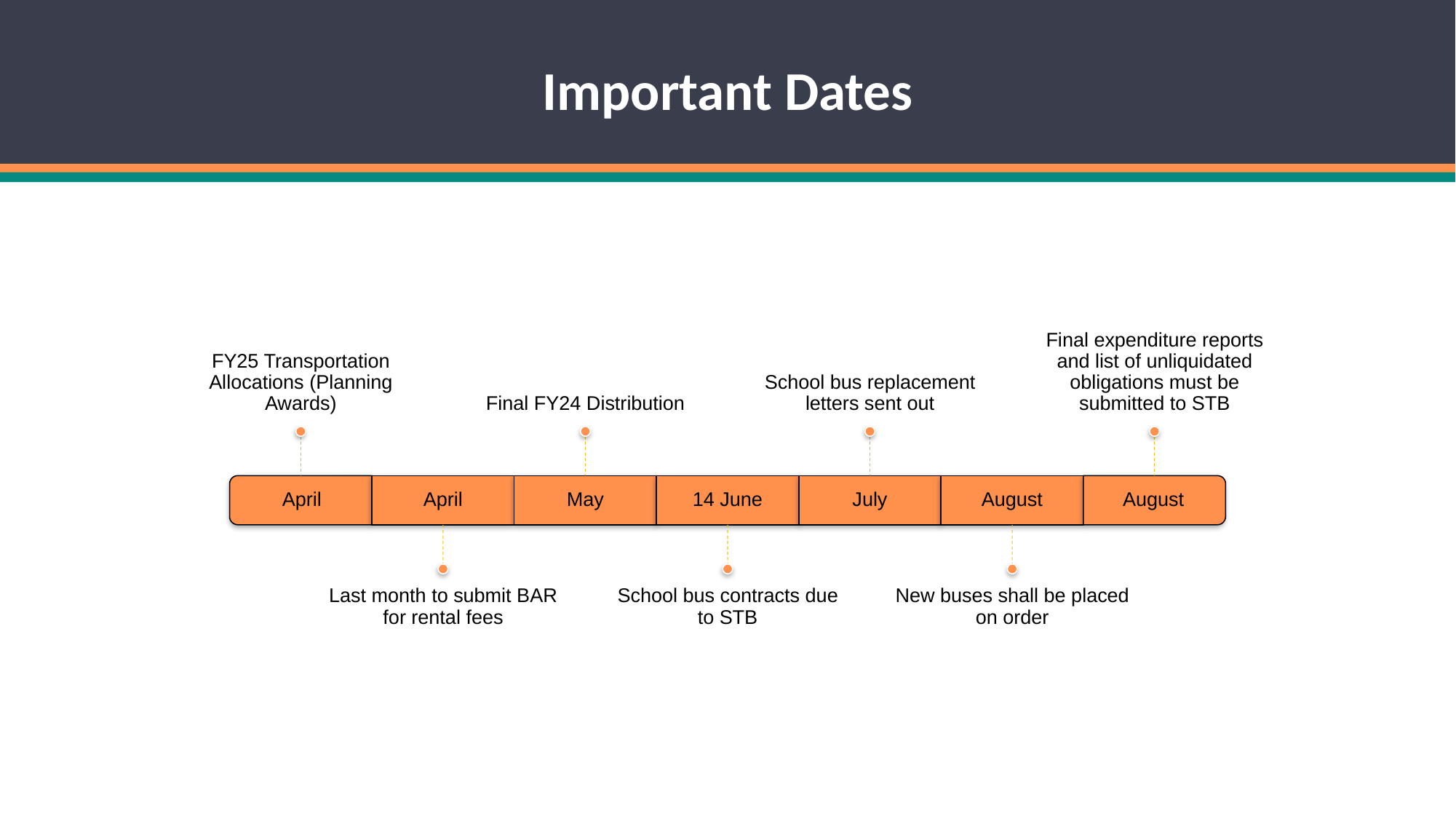

# Important Dates
April
FY25 Transportation Allocations (Planning Awards)
April
Last month to submit BAR for rental fees
May
Final FY24 Distribution
14 June
School bus contracts due to STB
July
School bus replacement letters sent out
August
New buses shall be placed on order
August
Final expenditure reports and list of unliquidated obligations must be submitted to STB